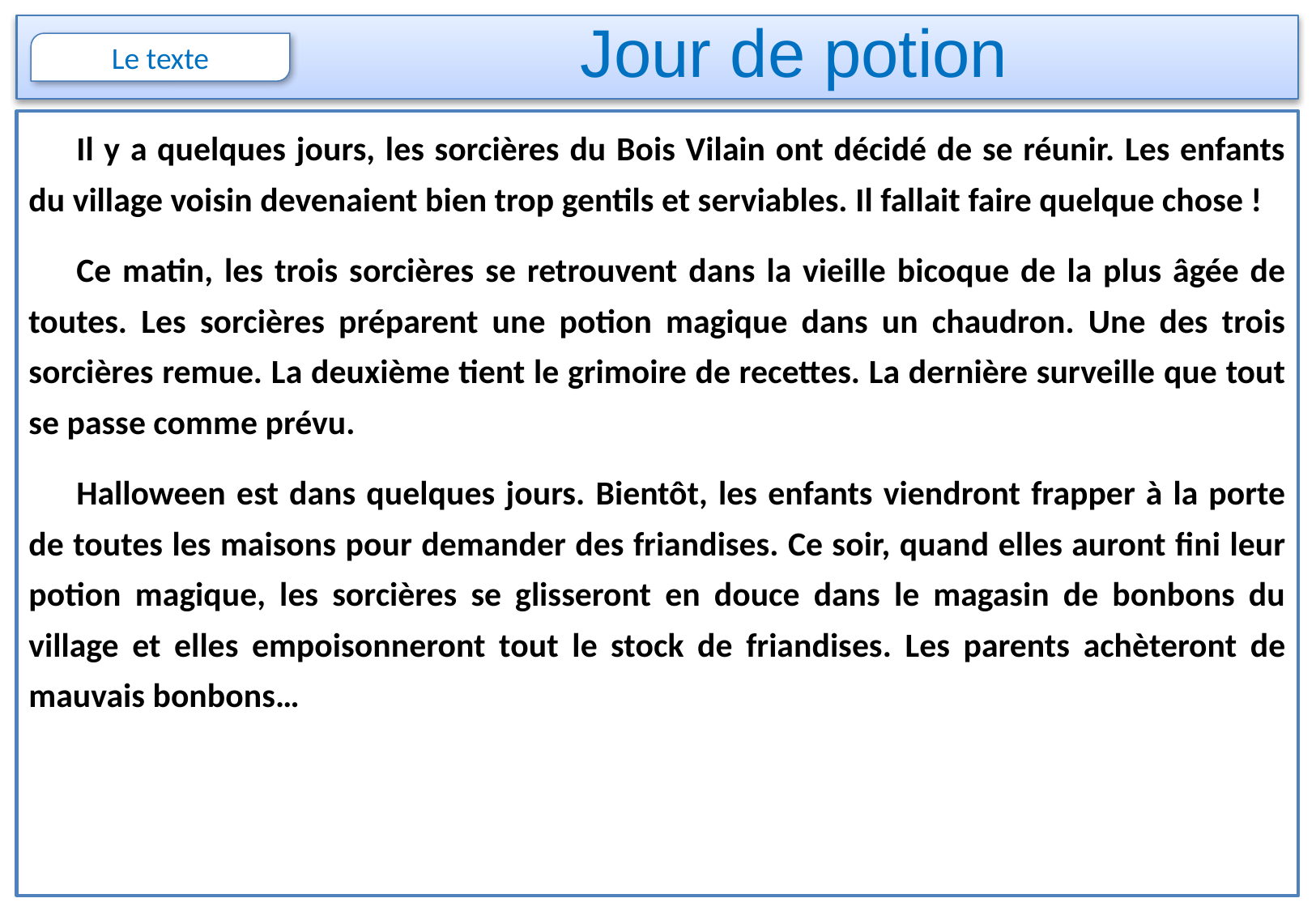

# Jour de potion
Il y a quelques jours, les sorcières du Bois Vilain ont décidé de se réunir. Les enfants du village voisin devenaient bien trop gentils et serviables. Il fallait faire quelque chose !
Ce matin, les trois sorcières se retrouvent dans la vieille bicoque de la plus âgée de toutes. Les sorcières préparent une potion magique dans un chaudron. Une des trois sorcières remue. La deuxième tient le grimoire de recettes. La dernière surveille que tout se passe comme prévu.
Halloween est dans quelques jours. Bientôt, les enfants viendront frapper à la porte de toutes les maisons pour demander des friandises. Ce soir, quand elles auront fini leur potion magique, les sorcières se glisseront en douce dans le magasin de bonbons du village et elles empoisonneront tout le stock de friandises. Les parents achèteront de mauvais bonbons…